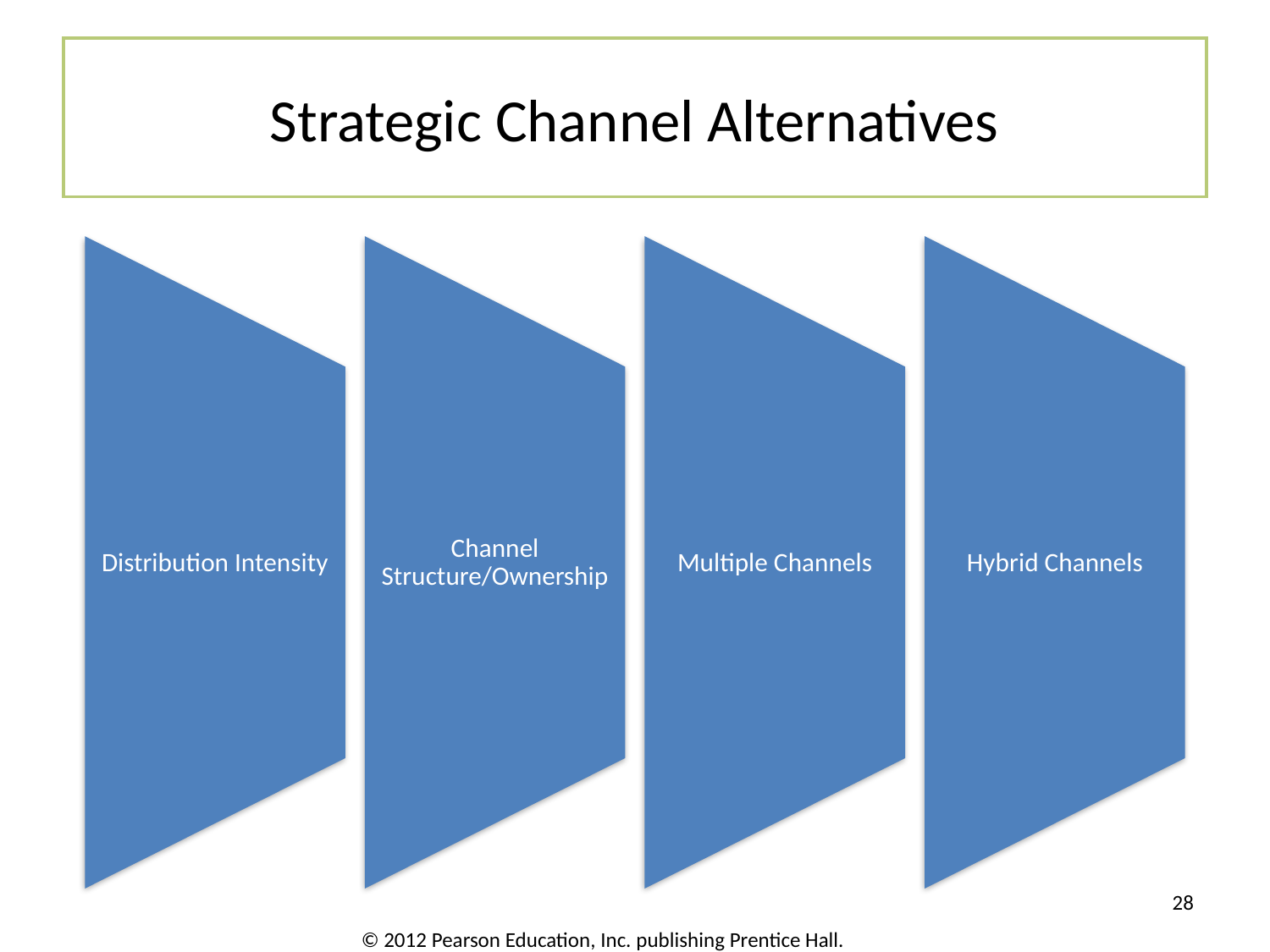

# Strategic Channel Alternatives
Distribution Intensity
Channel Structure/Ownership
Multiple Channels
Hybrid Channels
28